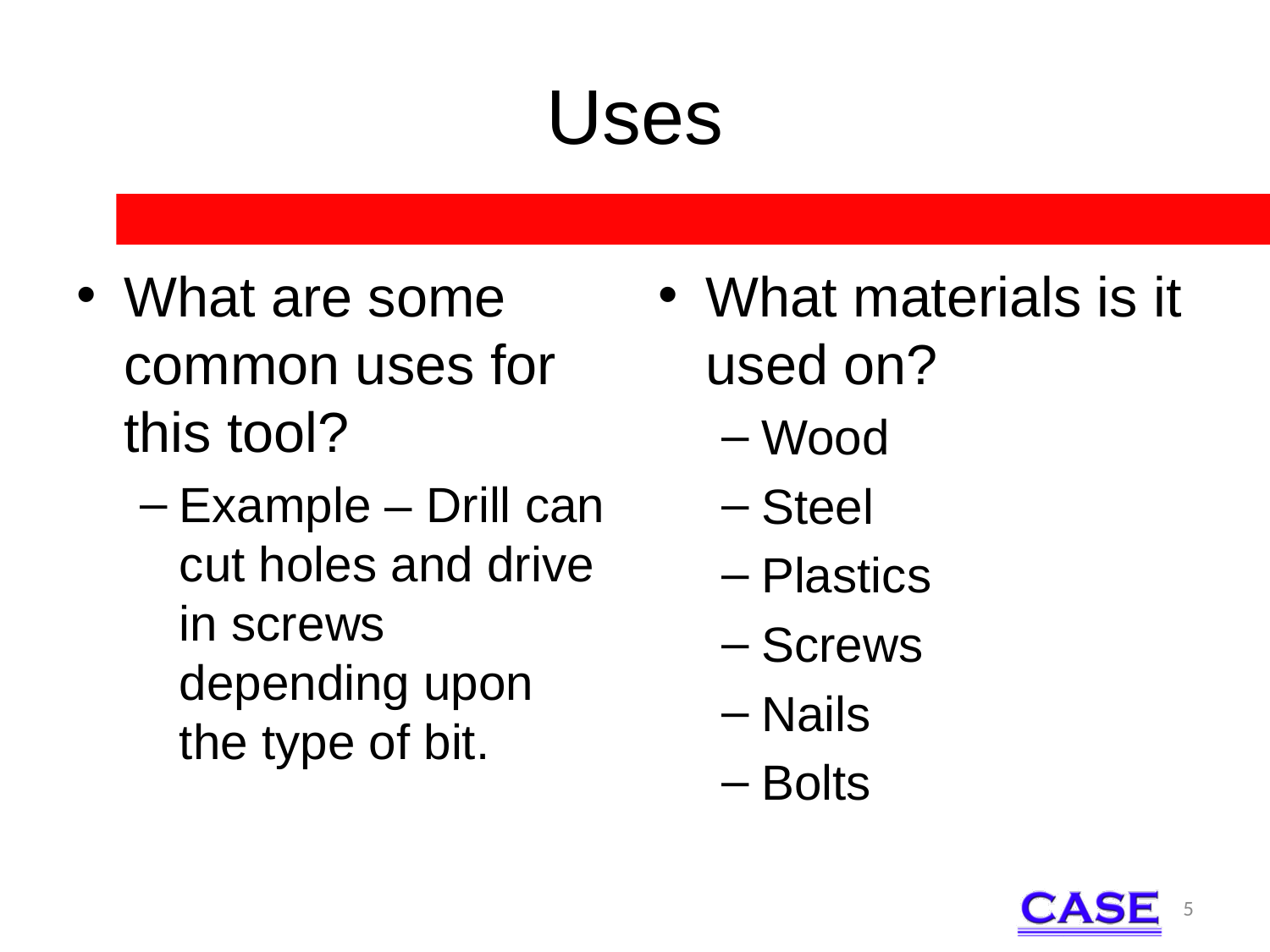

# Uses
What are some common uses for this tool?
Example – Drill can cut holes and drive in screws depending upon the type of bit.
What materials is it used on?
Wood
Steel
Plastics
Screws
Nails
Bolts
5